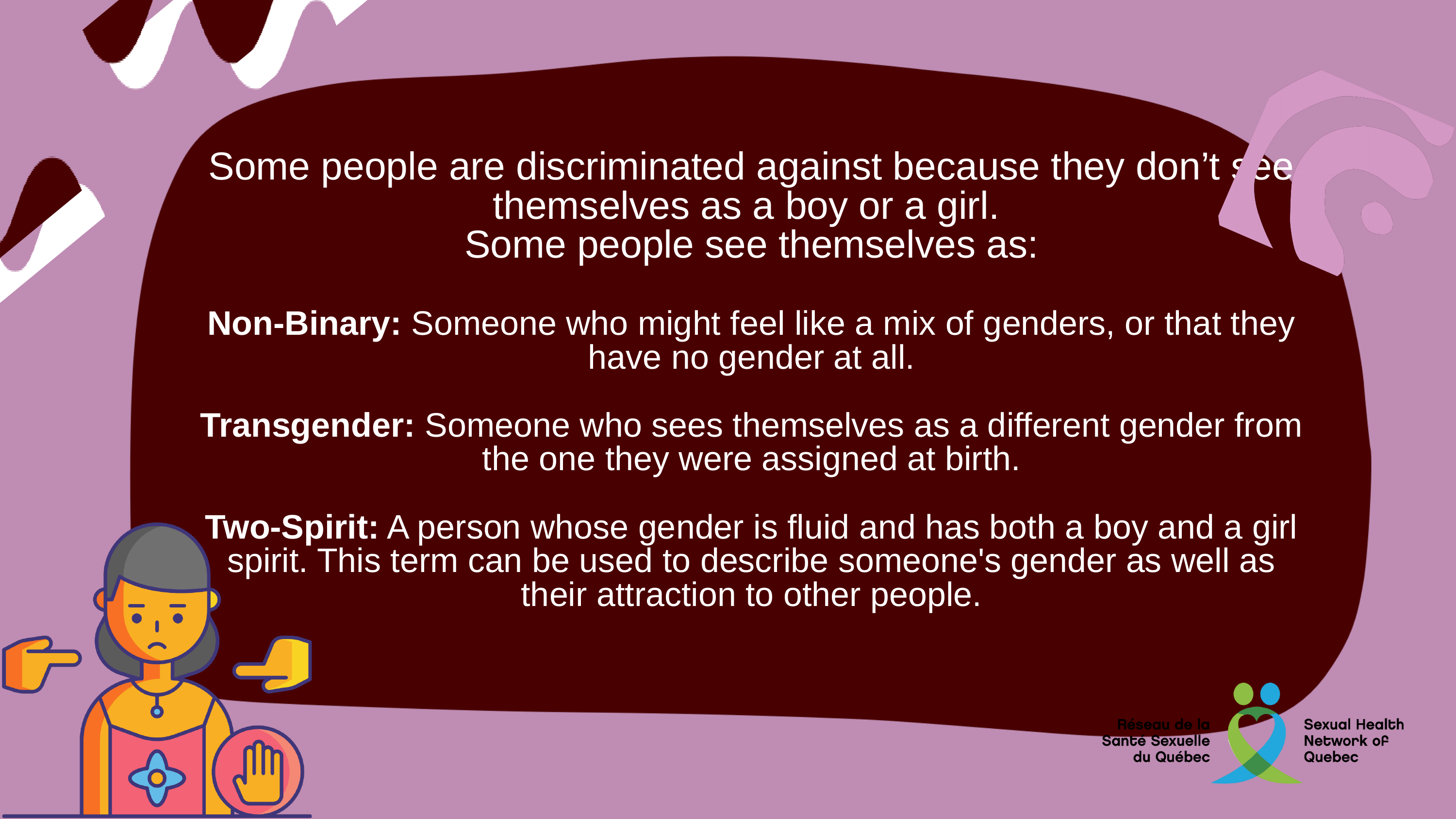

Some people are discriminated against because they don’t see themselves as a boy or a girl.
Some people see themselves as:

Non-Binary: Someone who might feel like a mix of genders, or that they have no gender at all.

Transgender: Someone who sees themselves as a different gender from the one they were assigned at birth.

Two-Spirit: A person whose gender is fluid and has both a boy and a girl spirit. This term can be used to describe someone's gender as well as their attraction to other people.